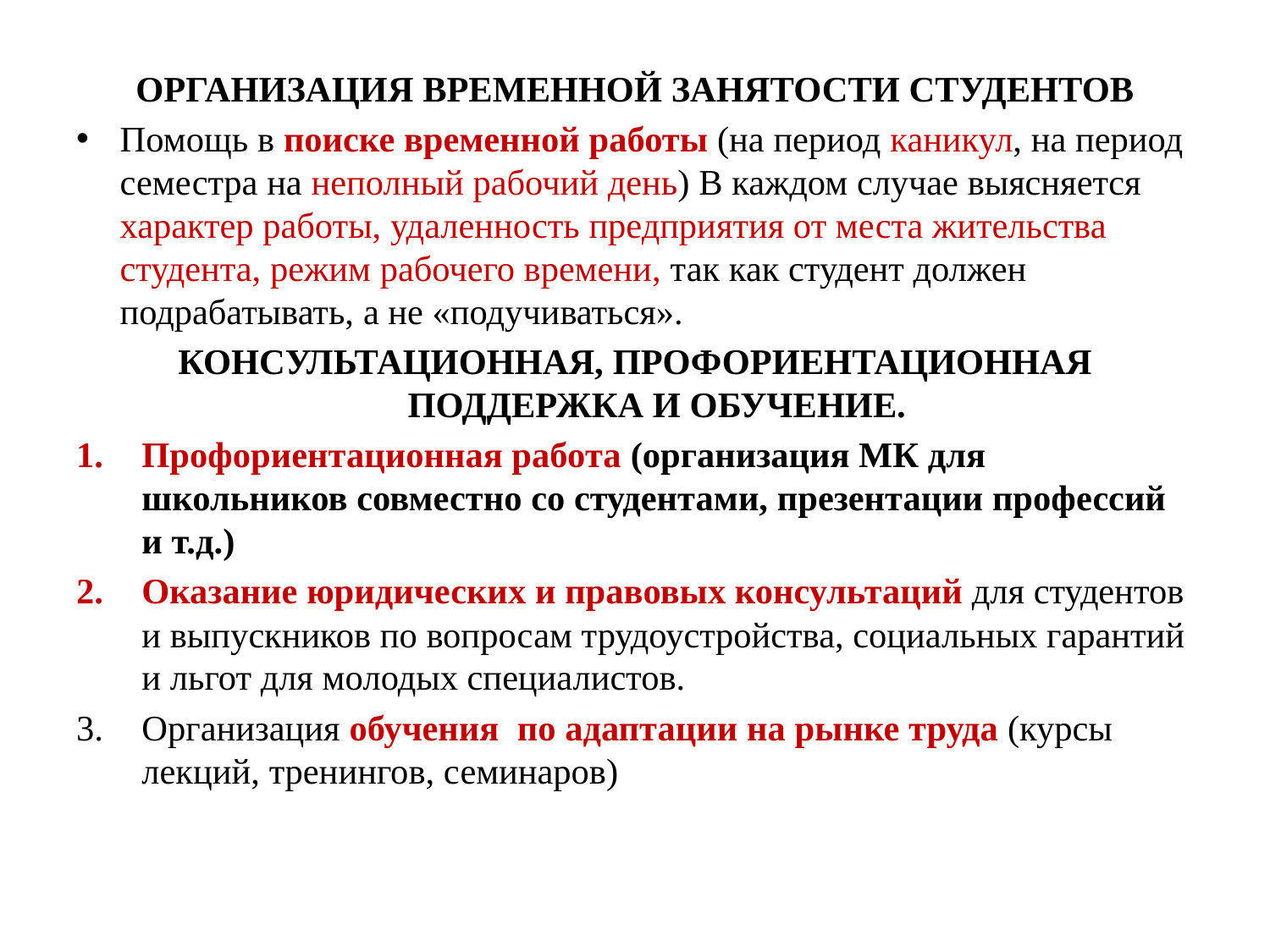

ОРГАНИЗАЦИЯ ВРЕМЕННОЙ ЗАНЯТОСТИ СТУДЕНТОВ
Помощь в поиске временной работы (на период каникул, на период семестра на неполный рабочий день) В каждом случае выясняется характер работы, удаленность предприятия от места жительства студента, режим рабочего времени, так как студент должен подрабатывать, а не «подучиваться».
КОНСУЛЬТАЦИОННАЯ, ПРОФОРИЕНТАЦИОННАЯ ПОДДЕРЖКА И ОБУЧЕНИЕ.
Профориентационная работа (организация МК для школьников совместно со студентами, презентации профессий и т.д.)
Оказание юридических и правовых консультаций для студентов и выпускников по вопросам трудоустройства, социальных гарантий и льгот для молодых специалистов.
Организация обучения  по адаптации на рынке труда (курсы лекций, тренингов, семинаров)